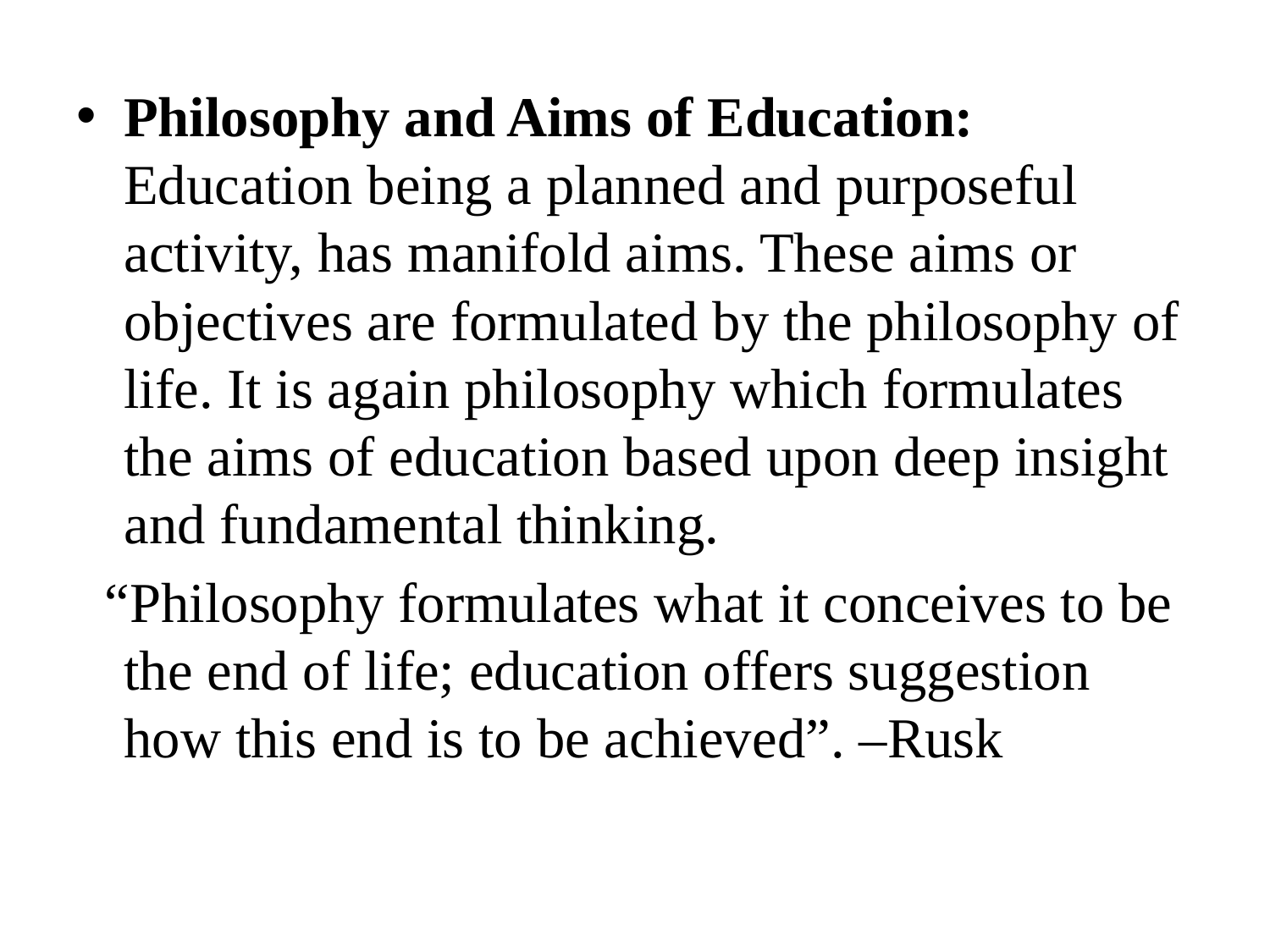

Philosophy and Aims of Education: Education being a planned and purposeful activity, has manifold aims. These aims or objectives are formulated by the philosophy of life. It is again philosophy which formulates the aims of education based upon deep insight and fundamental thinking.
  “Philosophy formulates what it conceives to be the end of life; education offers suggestion how this end is to be achieved”. –Rusk